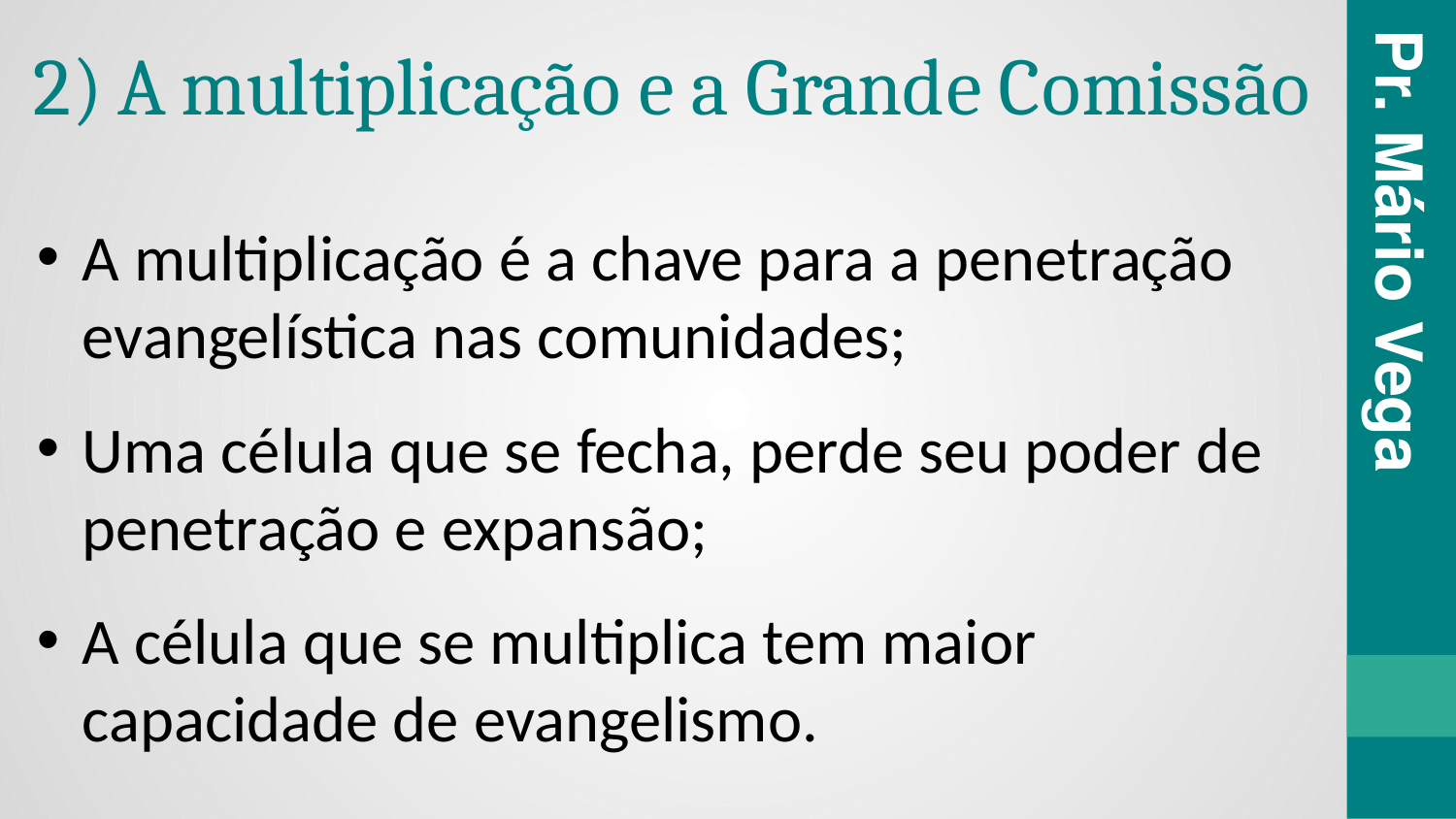

# 2) A multiplicação e a Grande Comissão
A multiplicação é a chave para a penetração evangelística nas comunidades;
Uma célula que se fecha, perde seu poder de penetração e expansão;
A célula que se multiplica tem maior capacidade de evangelismo.
Pr. Mário Vega